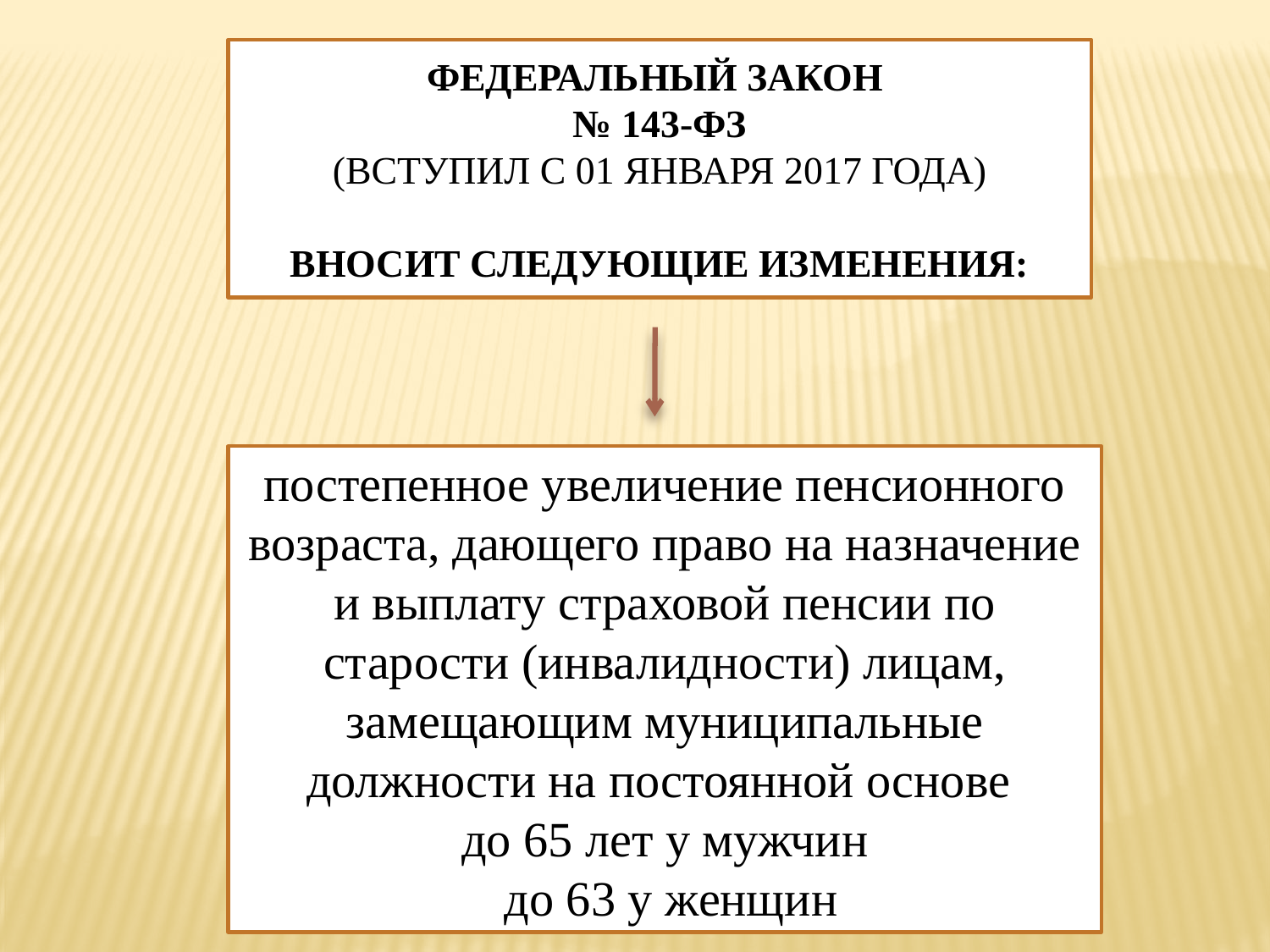

ФЕДЕРАЛЬНЫЙ ЗАКОН
№ 143-ФЗ
(ВСТУПИЛ С 01 ЯНВАРЯ 2017 ГОДА)

ВНОСИТ СЛЕДУЮЩИЕ ИЗМЕНЕНИЯ:
постепенное увеличение пенсионного возраста, дающего право на назначение и выплату страховой пенсии по старости (инвалидности) лицам, замещающим муниципальные должности на постоянной основе
до 65 лет у мужчин
 до 63 у женщин